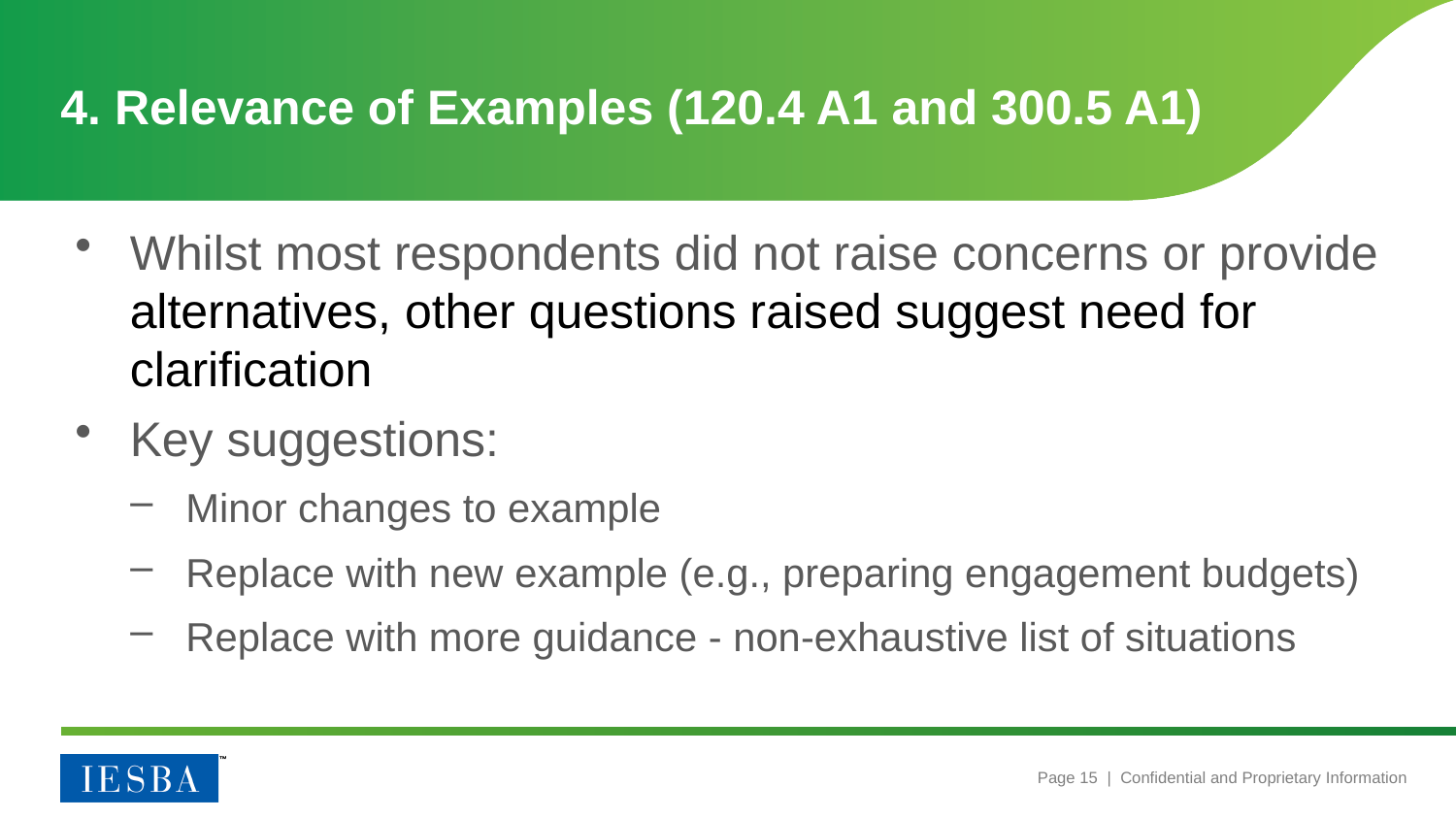

# 4. Relevance of Examples (120.4 A1 and 300.5 A1)
Whilst most respondents did not raise concerns or provide alternatives, other questions raised suggest need for clarification
Key suggestions:
Minor changes to example
Replace with new example (e.g., preparing engagement budgets)
Replace with more guidance - non-exhaustive list of situations